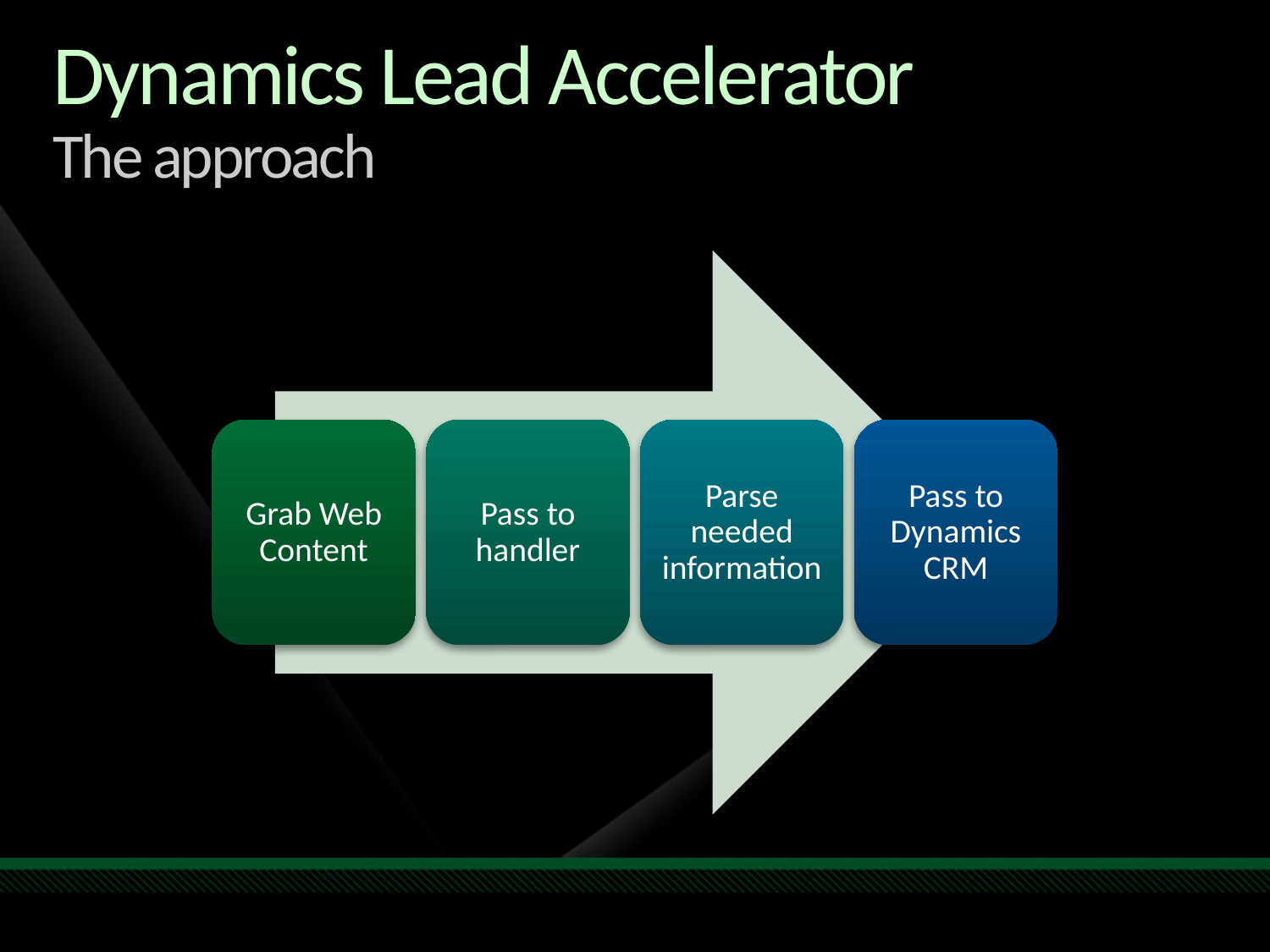

# Dynamics Lead Accelerator The approach
Grab Web Content
Pass to handler
Parse needed information
Pass to Dynamics CRM